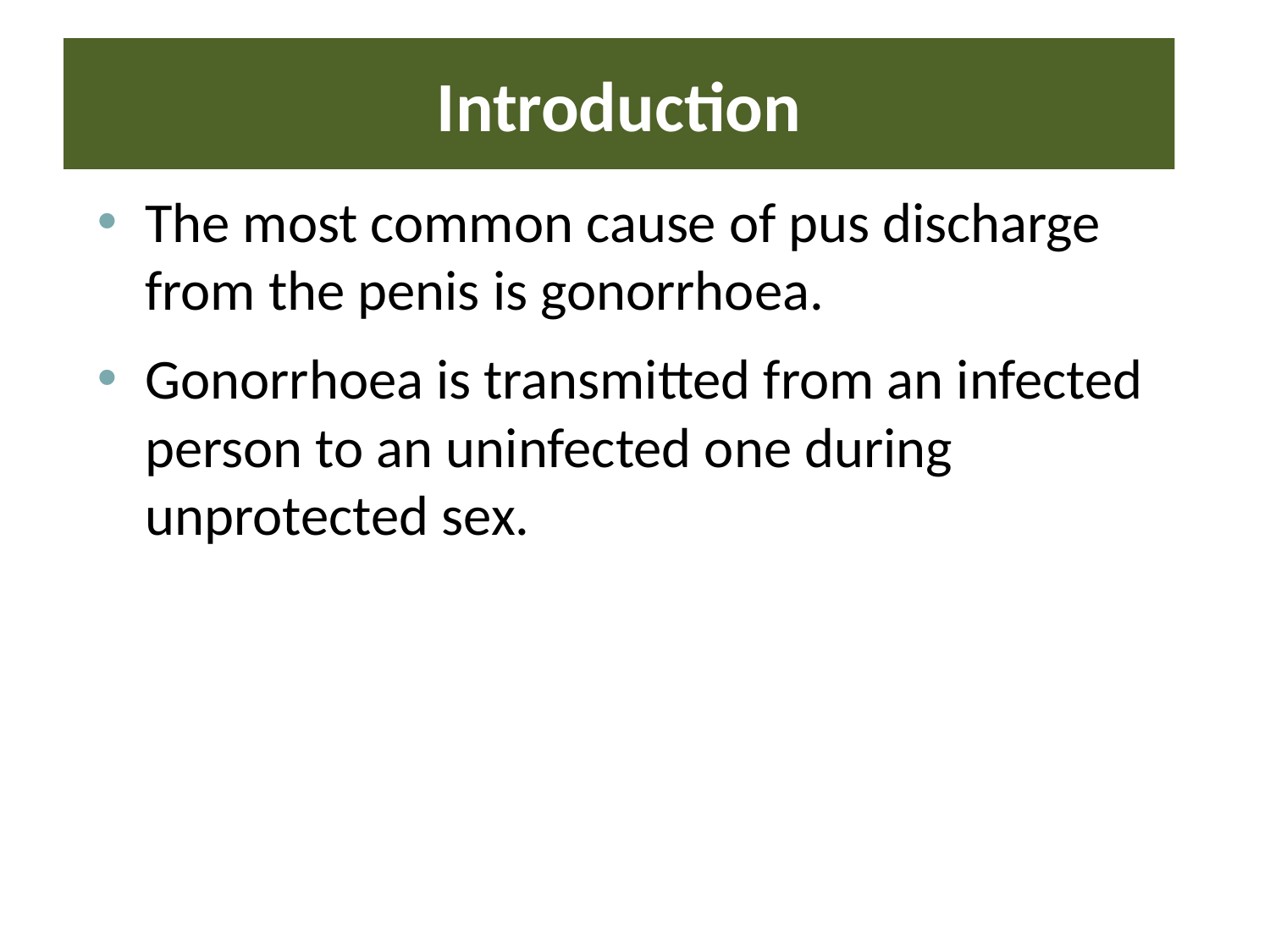

# Introduction
The most common cause of pus discharge from the penis is gonorrhoea.
Gonorrhoea is transmitted from an infected person to an uninfected one during unprotected sex.